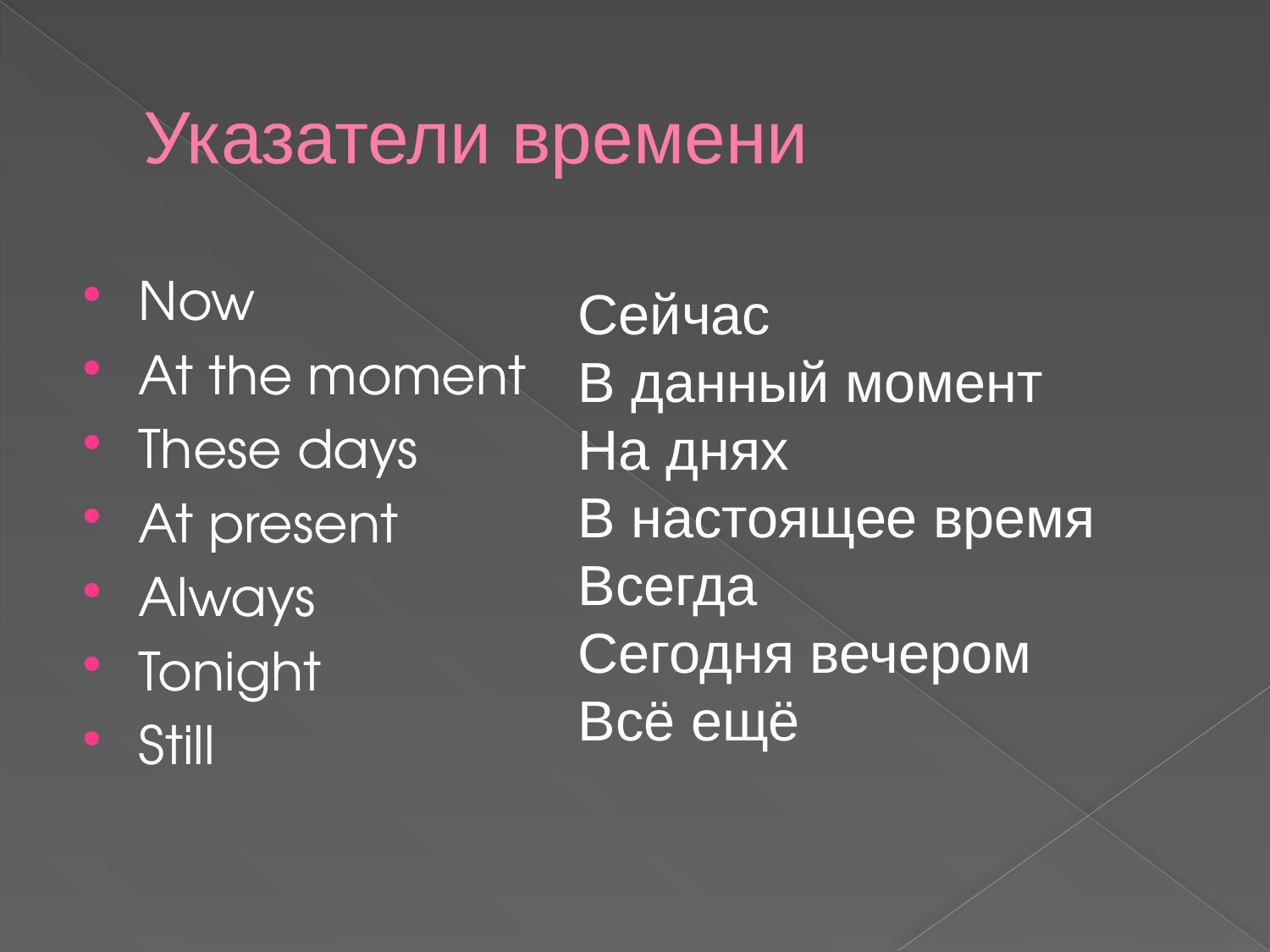

# Указатели времени
Now
At the moment
These days
At present
Always
Tonight
Still

Сейчас
В данный момент
На днях
В настоящее время
Всегда
Сегодня вечером
Всё ещё